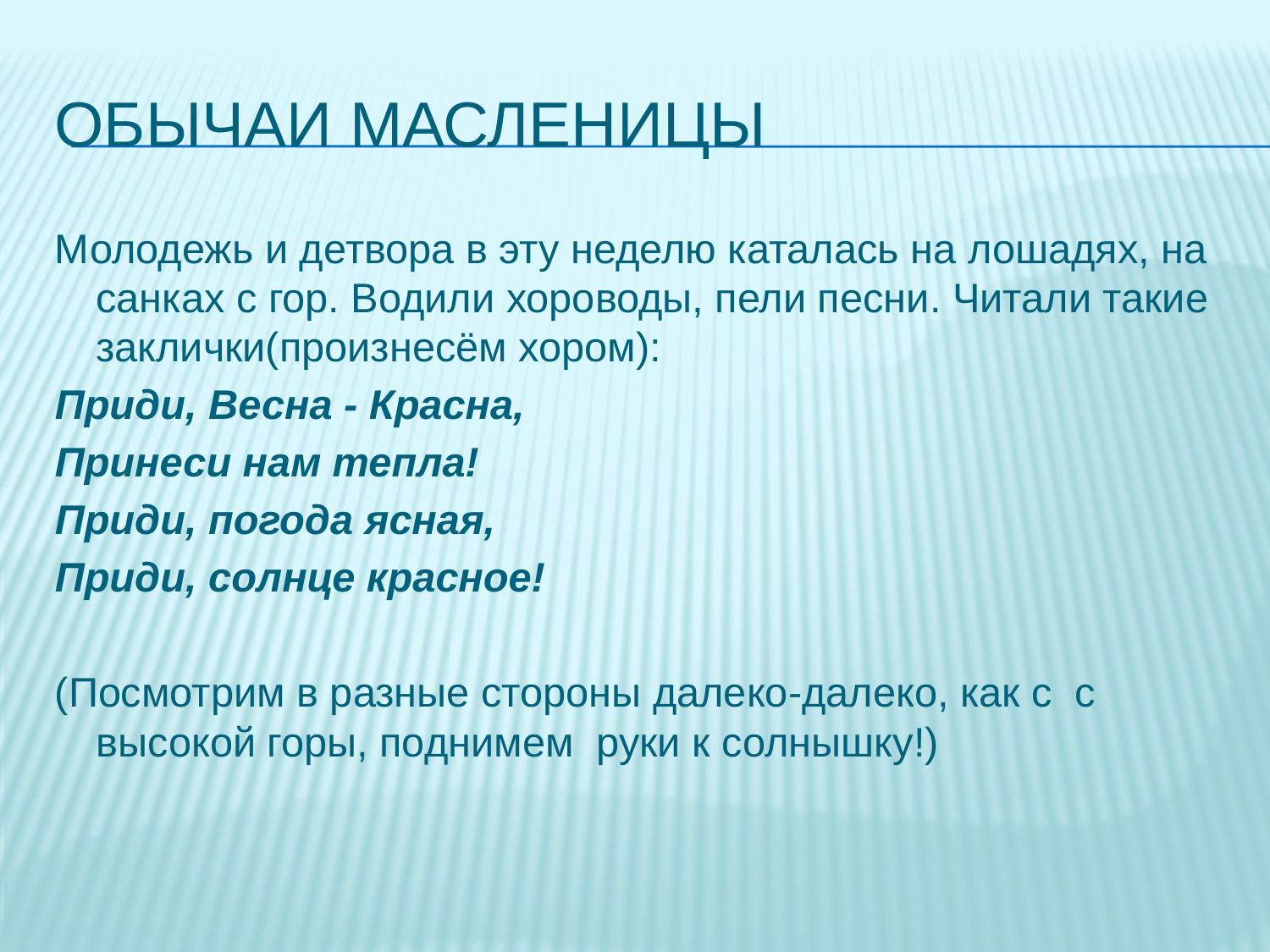

# Обычаи масленицы
Молодежь и детвора в эту неделю каталась на лошадях, на санках с гор. Водили хороводы, пели песни. Читали такие заклички(произнесём хором):
Приди, Весна - Красна,
Принеси нам тепла!
Приди, погода ясная,
Приди, солнце красное!

(Посмотрим в разные стороны далеко-далеко, как с  с высокой горы, поднимем  руки к солнышку!)